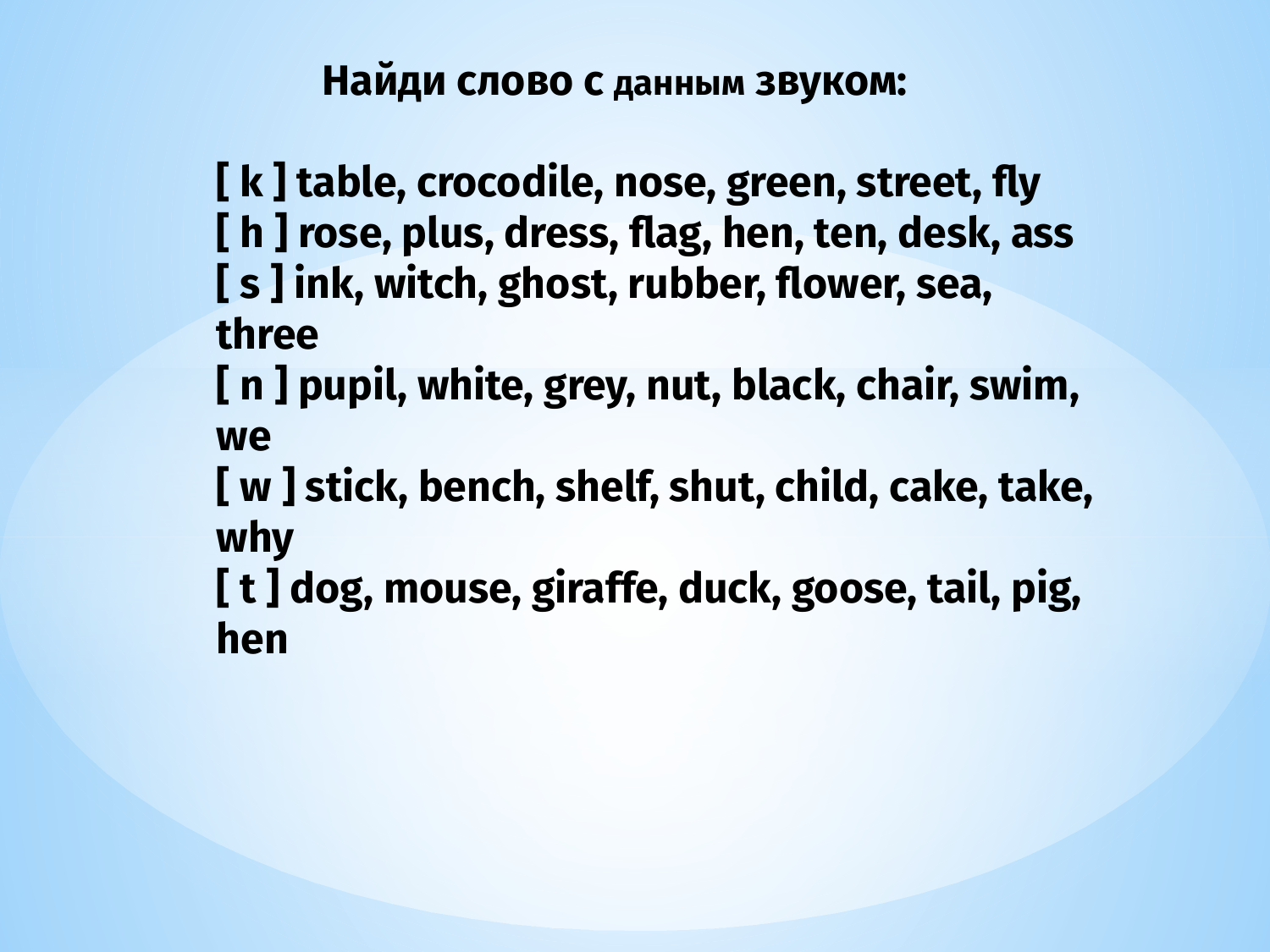

НАЙДИ СЛОВО С ДАННЫМ ЗВУКОМ:

[ K ] TABLE, CROCODILE, NOSE, GREEN, STREET, FLY

[ H ] ROSE, PLUS, DRESS, FLAG, HEN, TEN, DESK, ASS

[ S ] INK, WITCH, GHOST, RUBBER, FLOWER, SEA, THREE

[ N ] PUPIL, WHITE, GREY, NUT, BLACK, CHAIR, SWIM, WE

[ W ] STICK, BENCH, SHELF, SHUT, CHILD, CAKE, TAKE, WHY

[ T ] DOG, MOUSE, GIRAFFE, DUCK, GOOSE, TAIL, PIG, HEN

НАЙДИ СЛОВО С ДАННЫМ ЗВУКОМ:

[ K ] TABLE, CROCODILE, NOSE, GREEN, STREET, FLY

[ H ] ROSE, PLUS, DRESS, FLAG, HEN, TEN, DESK, ASS

[ S ] INK, WITCH, GHOST, RUBBER, FLOWER, SEA, THREE

[ N ] PUPIL, WHITE, GREY, NUT, BLACK, CHAIR, SWIM, WE

[ W ] STICK, BENCH, SHELF, SHUT, CHILD, CAKE, TAKE, WHY

[ T ] DOG, MOUSE, GIRAFFE, DUCK, GOOSE, TAIL, PIG, HEN

# Найди слово с данным звуком: [ k ] table, crocodile, nose, green, street, fly [ h ] rose, plus, dress, flag, hen, ten, desk, ass [ s ] ink, witch, ghost, rubber, flower, sea, three [ n ] pupil, white, grey, nut, black, chair, swim, we [ w ] stick, bench, shelf, shut, child, cake, take, why [ t ] dog, mouse, giraffe, duck, goose, tail, pig, hen